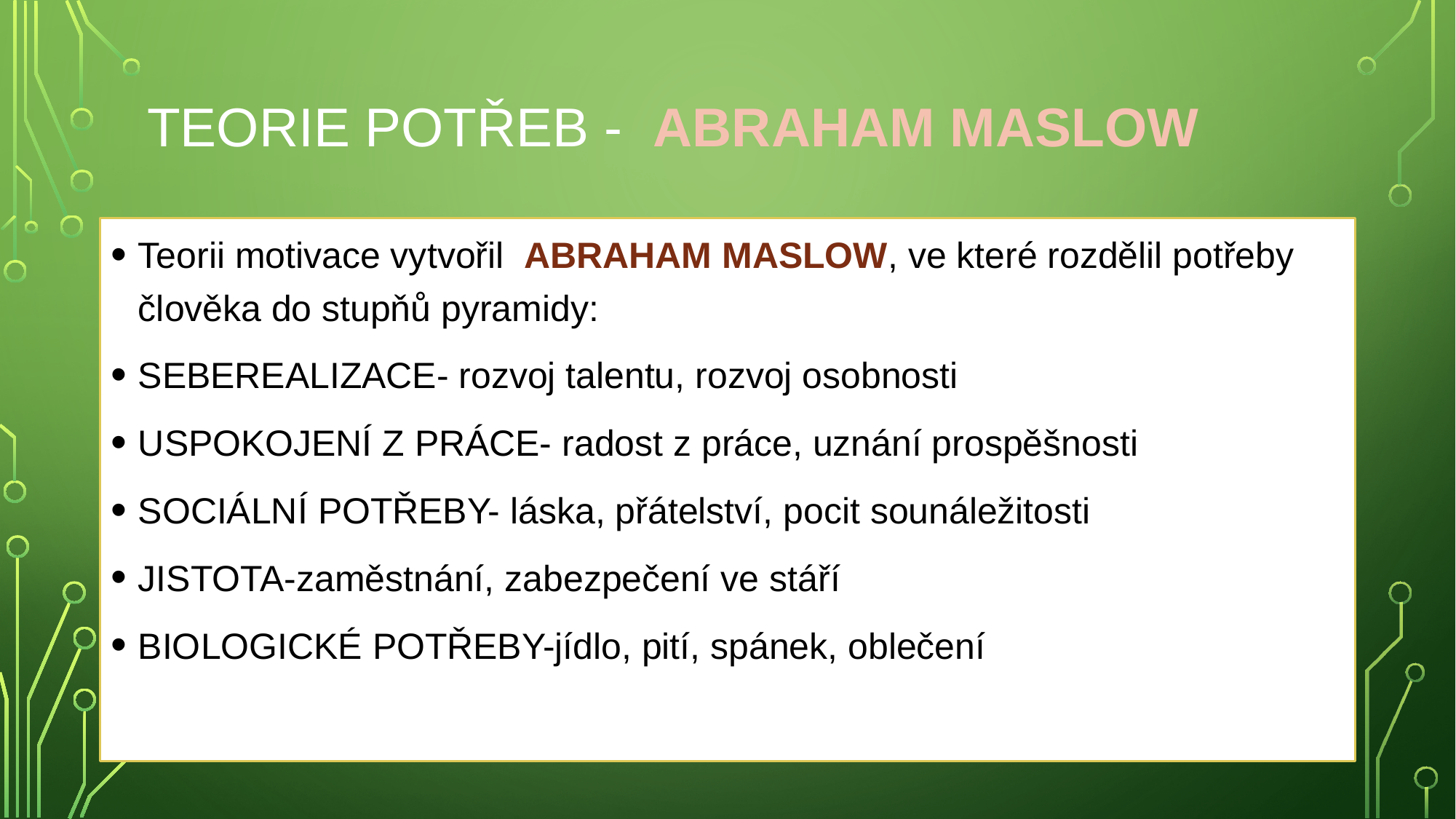

# Teorie potřeb -  ABRAHAM MASLOW
Teorii motivace vytvořil  ABRAHAM MASLOW, ve které rozdělil potřeby člověka do stupňů pyramidy:
SEBEREALIZACE- rozvoj talentu, rozvoj osobnosti
USPOKOJENÍ Z PRÁCE- radost z práce, uznání prospěšnosti
SOCIÁLNÍ POTŘEBY- láska, přátelství, pocit sounáležitosti
JISTOTA-zaměstnání, zabezpečení ve stáří
BIOLOGICKÉ POTŘEBY-jídlo, pití, spánek, oblečení